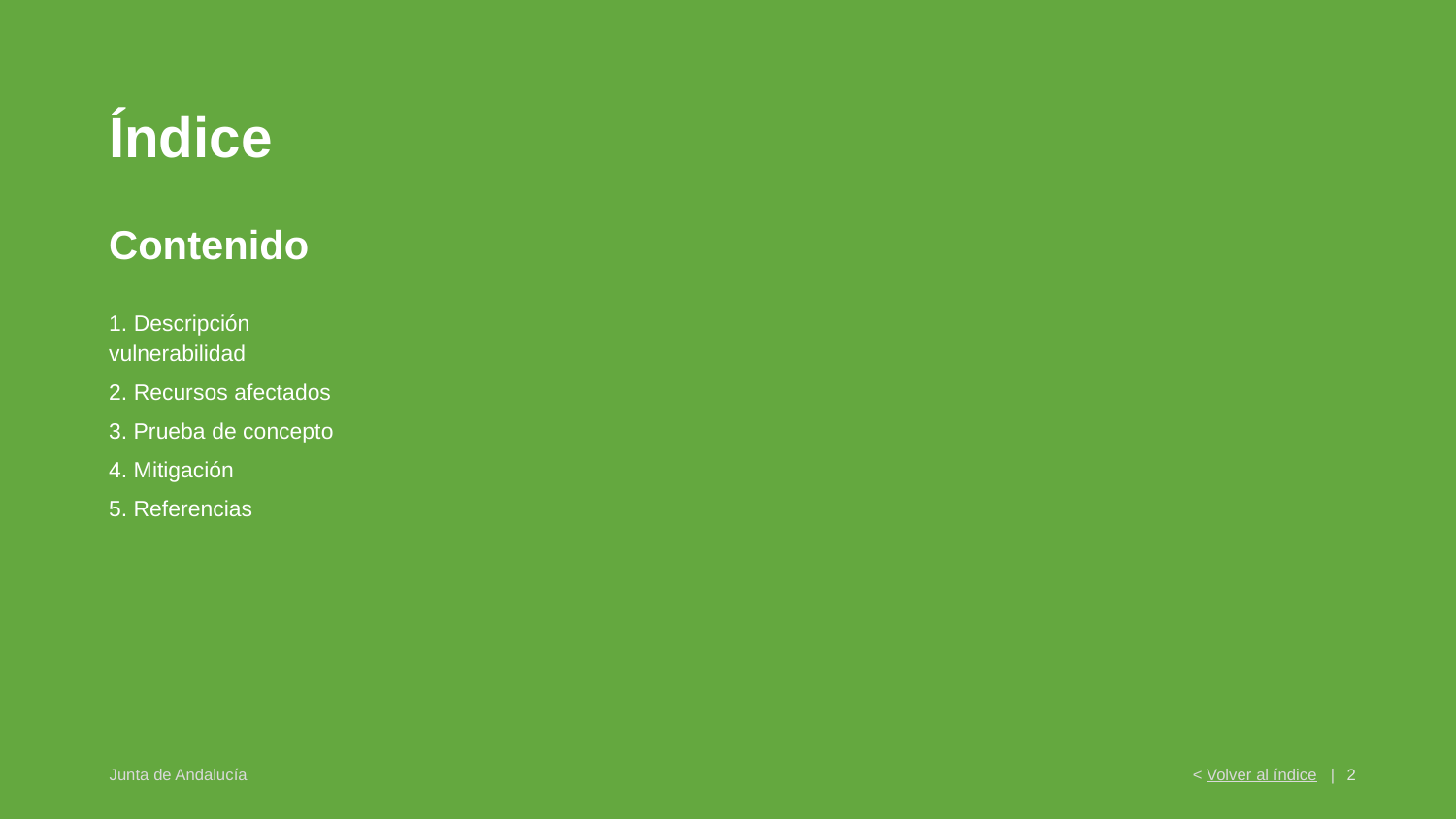

Índice
Contenido

1. Descripción vulnerabilidad
2. Recursos afectados
3. Prueba de concepto
4. Mitigación
5. Referencias
2